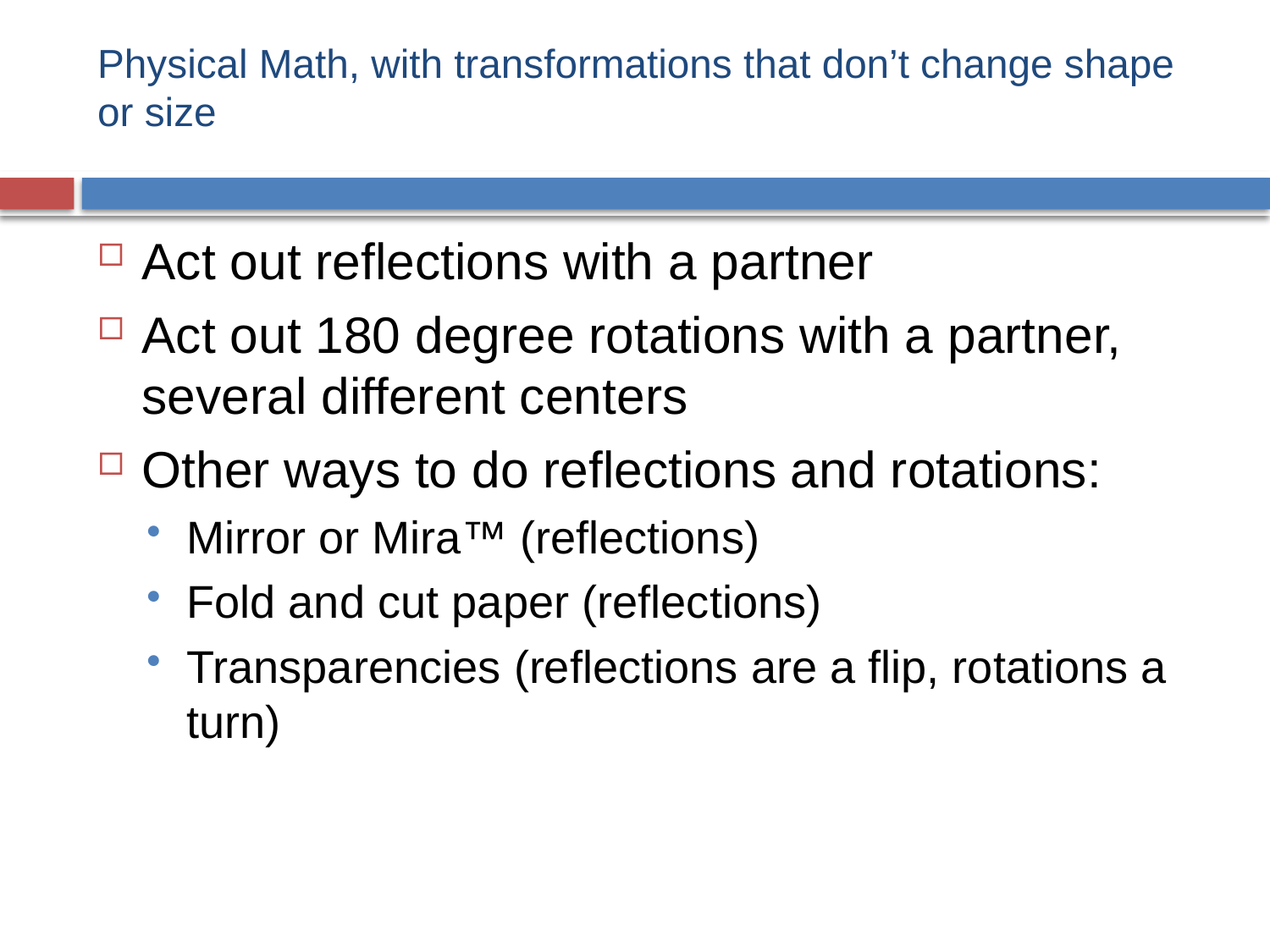

# Physical Math, with transformations that don’t change shape or size
Act out reflections with a partner
Act out 180 degree rotations with a partner, several different centers
Other ways to do reflections and rotations:
Mirror or Mira™ (reflections)
Fold and cut paper (reflections)
Transparencies (reflections are a flip, rotations a turn)